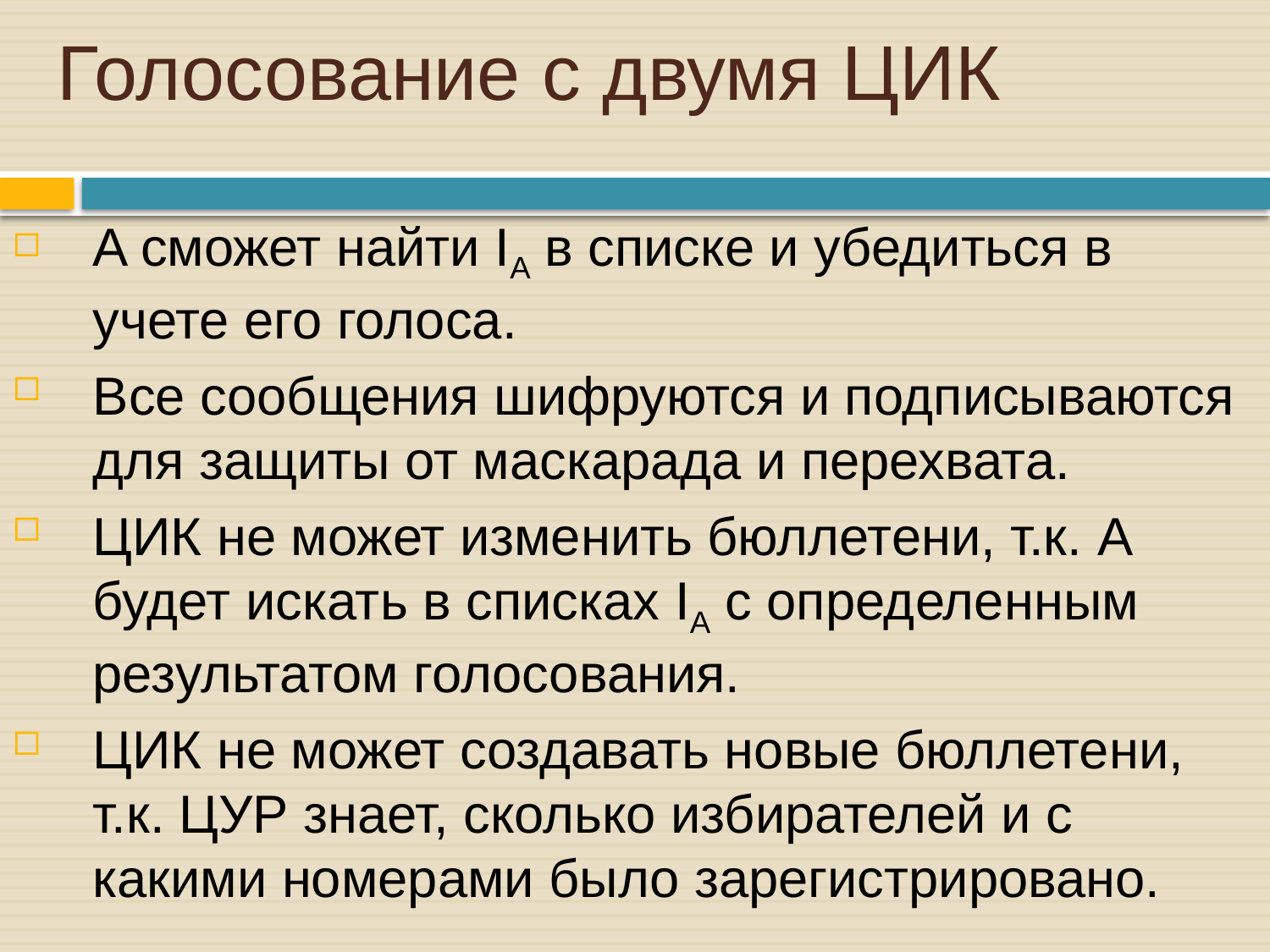

# Голосование с двумя ЦИК
A сможет найти IA в списке и убедиться в учете его голоса.
Все сообщения шифруются и подписываются для защиты от маскарада и перехвата.
ЦИК не может изменить бюллетени, т.к. A будет искать в списках IA с определенным результатом голосования.
ЦИК не может создавать новые бюллетени, т.к. ЦУР знает, сколько избирателей и с какими номерами было зарегистрировано.